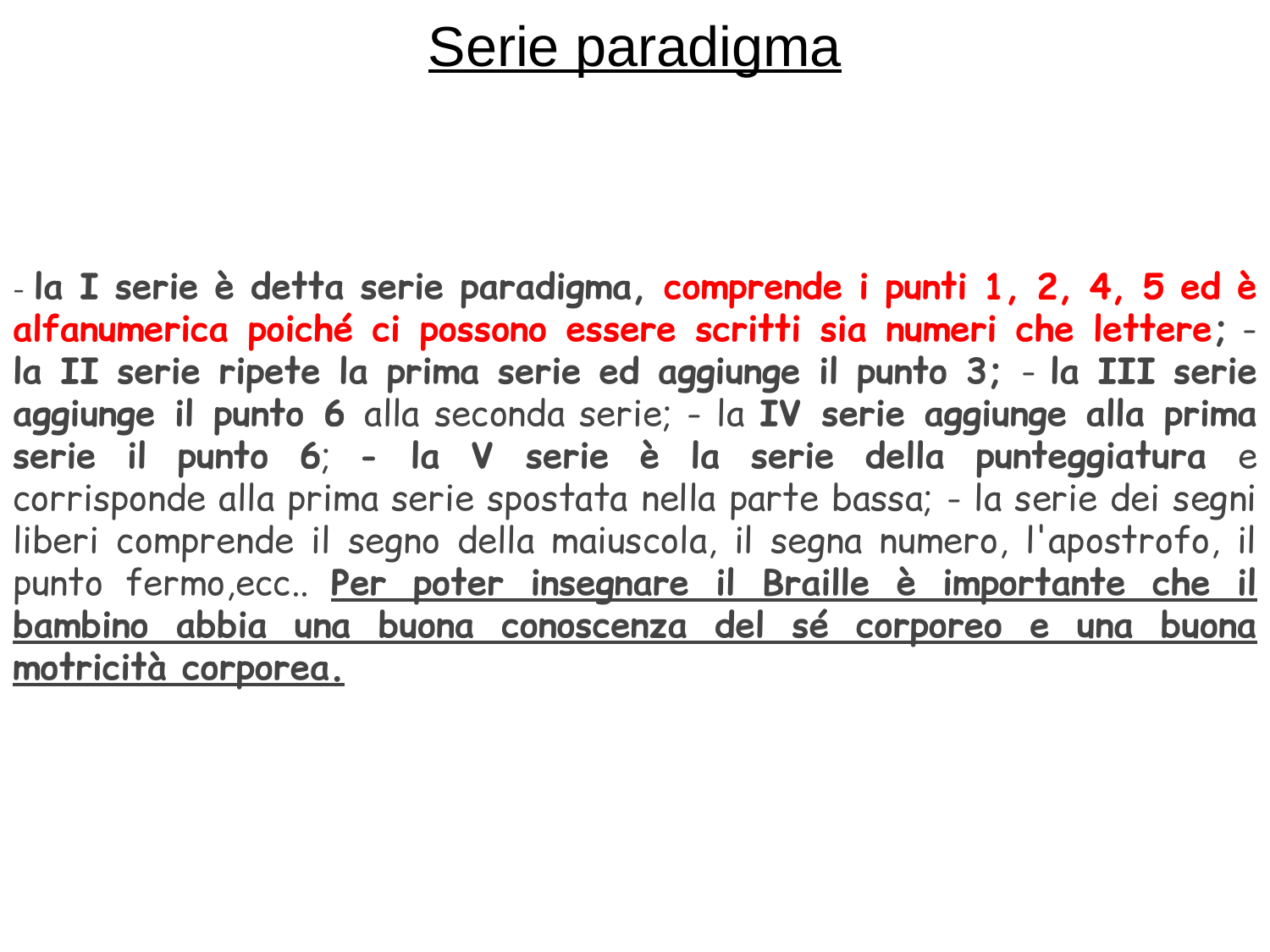

Serie paradigma

- la I serie è detta serie paradigma, comprende i punti 1, 2, 4, 5 ed è alfanumerica poiché ci possono essere scritti sia numeri che lettere; - la II serie ripete la prima serie ed aggiunge il punto 3; - la III serie aggiunge il punto 6 alla seconda serie; - la IV serie aggiunge alla prima serie il punto 6; - la V serie è la serie della punteggiatura e corrisponde alla prima serie spostata nella parte bassa; - la serie dei segni liberi comprende il segno della maiuscola, il segna numero, l'apostrofo, il punto fermo,ecc.. Per poter insegnare il Braille è importante che il bambino abbia una buona conoscenza del sé corporeo e una buona motricità corporea.